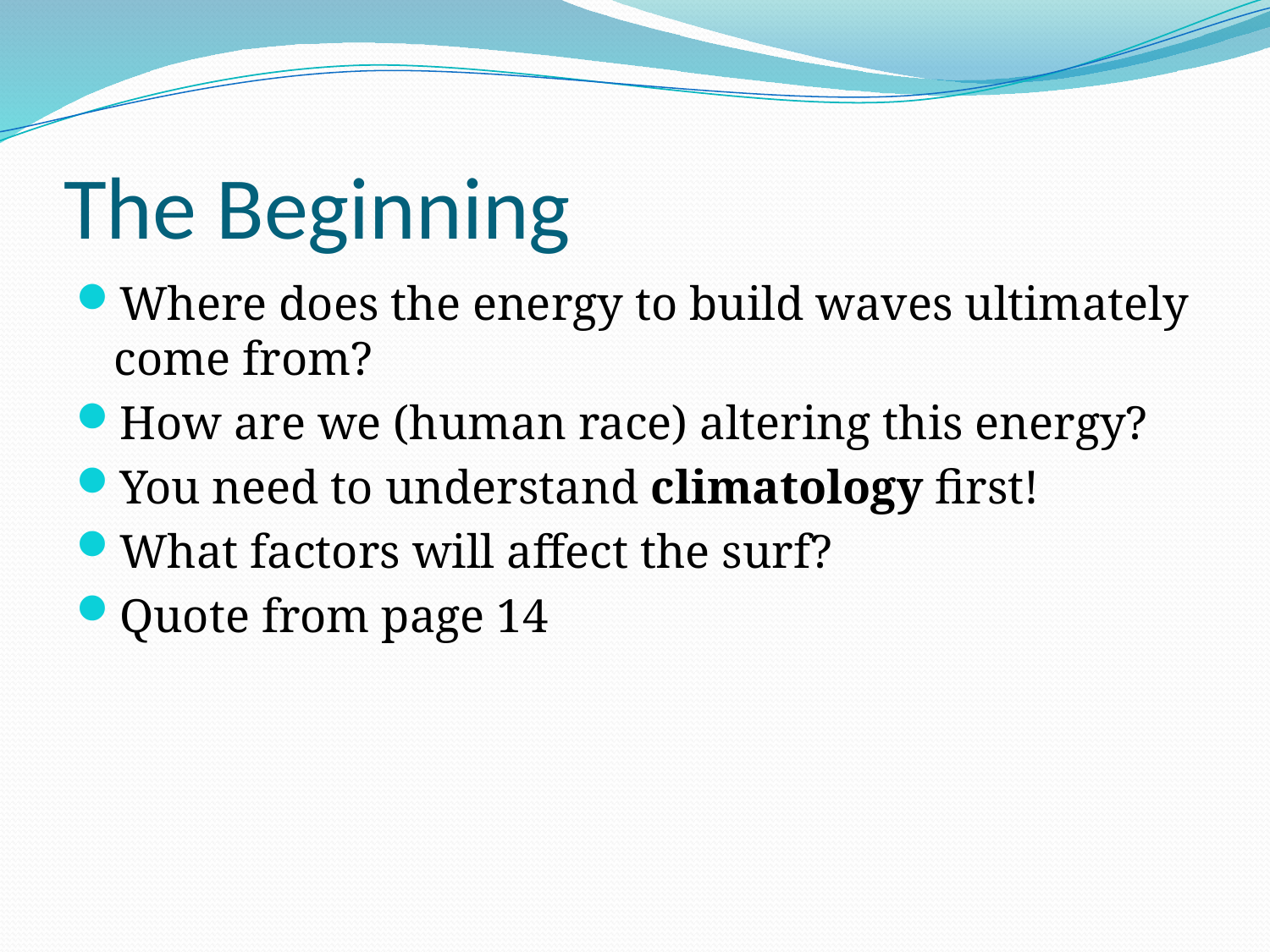

# The Beginning
Where does the energy to build waves ultimately come from?
How are we (human race) altering this energy?
You need to understand climatology first!
What factors will affect the surf?
Quote from page 14